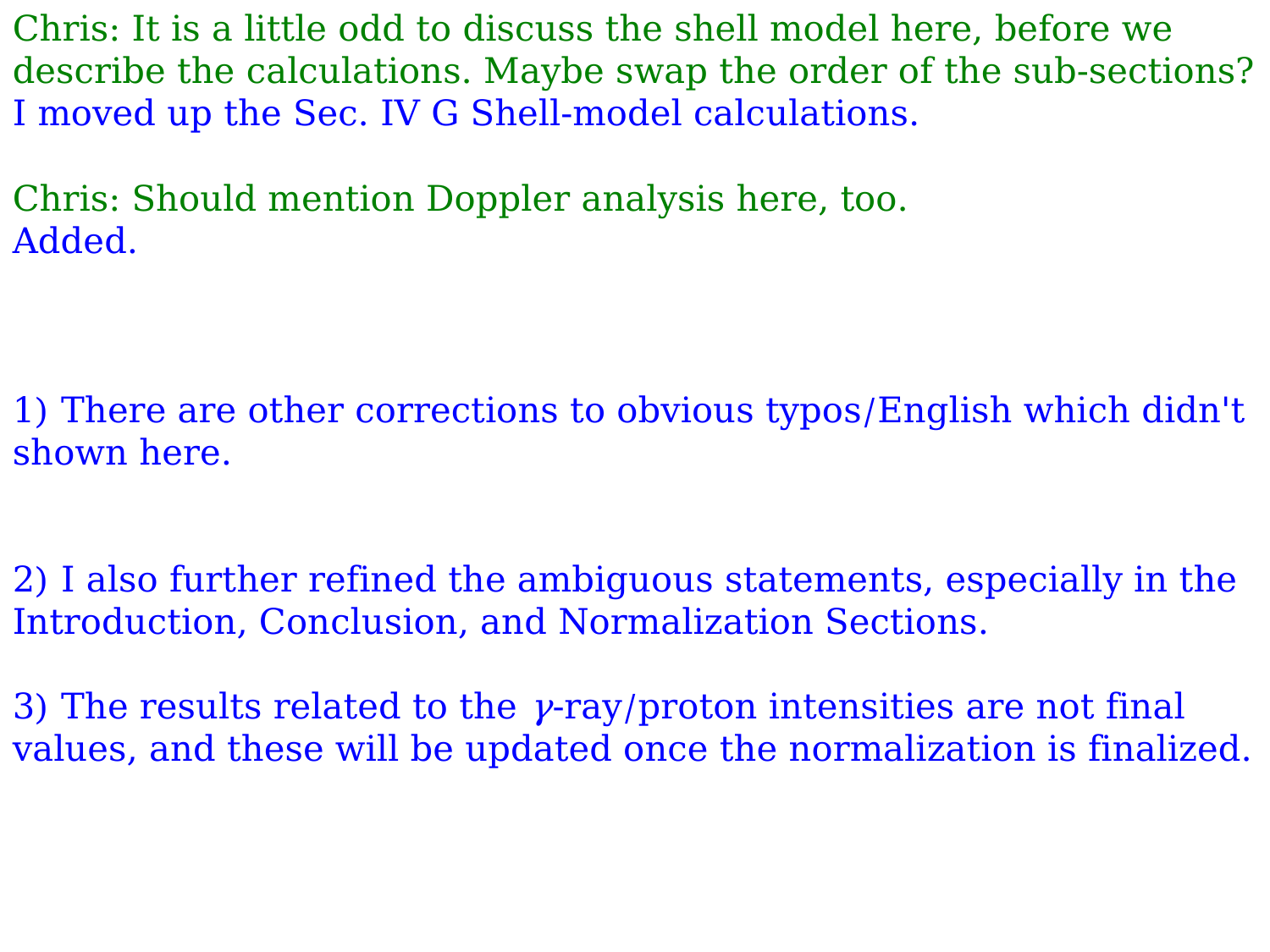

Chris: It is a little odd to discuss the shell model here, before we describe the calculations. Maybe swap the order of the sub-sections?
I moved up the Sec. IV G Shell-model calculations.

Chris: Should mention Doppler analysis here, too.
Added.

1) There are other corrections to obvious typos/English which didn't shown here.

2) I also further refined the ambiguous statements, especially in the Introduction, Conclusion, and Normalization Sections.

3) The results related to the γ-ray/proton intensities are not final values, and these will be updated once the normalization is finalized.